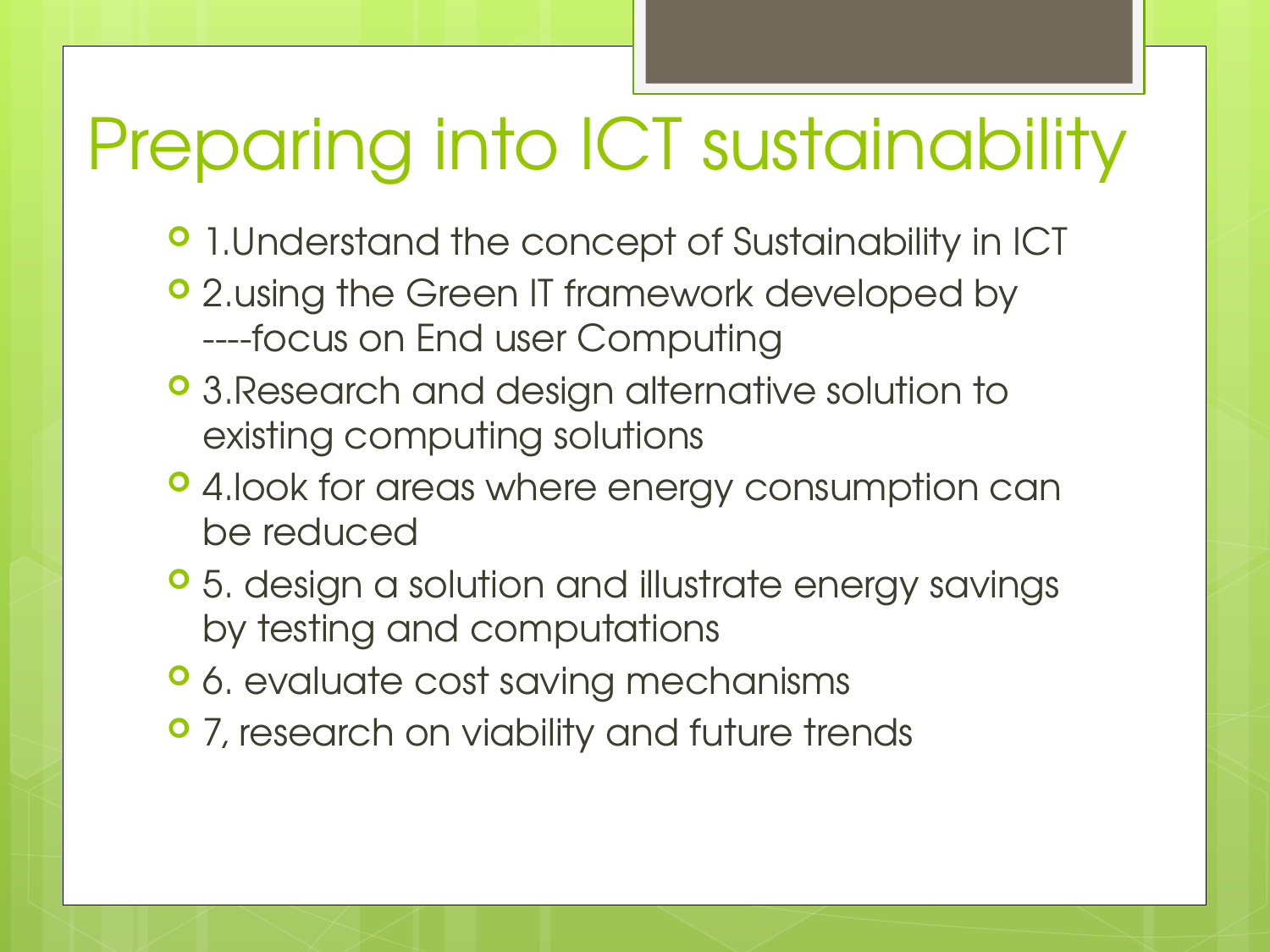

# Preparing into ICT sustainability
1.Understand the concept of Sustainability in ICT
2.using the Green IT framework developed by ----focus on End user Computing
3.Research and design alternative solution to existing computing solutions
4.look for areas where energy consumption can be reduced
5. design a solution and illustrate energy savings by testing and computations
6. evaluate cost saving mechanisms
7, research on viability and future trends